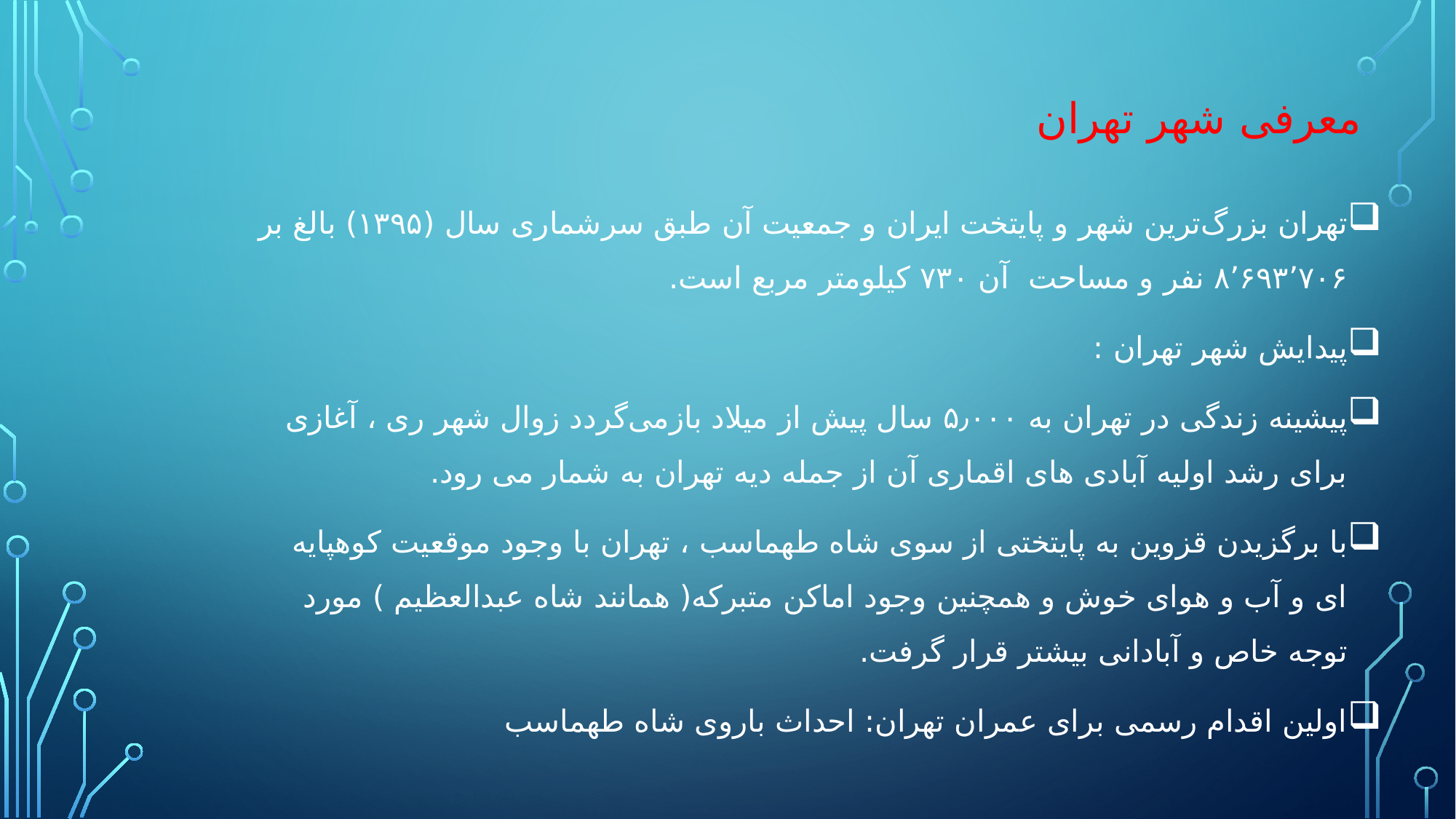

# معرفی شهر تهران
تهران بزرگ‌ترین شهر و پایتخت ایران و جمعیت آن طبق سرشماری سال (۱۳۹۵) بالغ بر ۸٬۶۹۳٬۷۰۶ نفر و مساحت  آن ۷۳۰ کیلومتر مربع است.
پیدایش شهر تهران :
پیشینه زندگی در تهران به ۵٫۰۰۰ سال پیش از میلاد بازمی‌گردد زوال شهر ری ، آغازی برای رشد اولیه آبادی های اقماری آن از جمله دیه تهران به شمار می رود.
با برگزیدن قزوین به پایتختی از سوی شاه طهماسب ، تهران با وجود موقعیت کوهپایه ای و آب و هوای خوش و همچنین وجود اماکن متبرکه( همانند شاه عبدالعظیم ) مورد توجه خاص و آبادانی بیشتر قرار گرفت.
اولین اقدام رسمی برای عمران تهران: احداث باروی شاه طهماسب